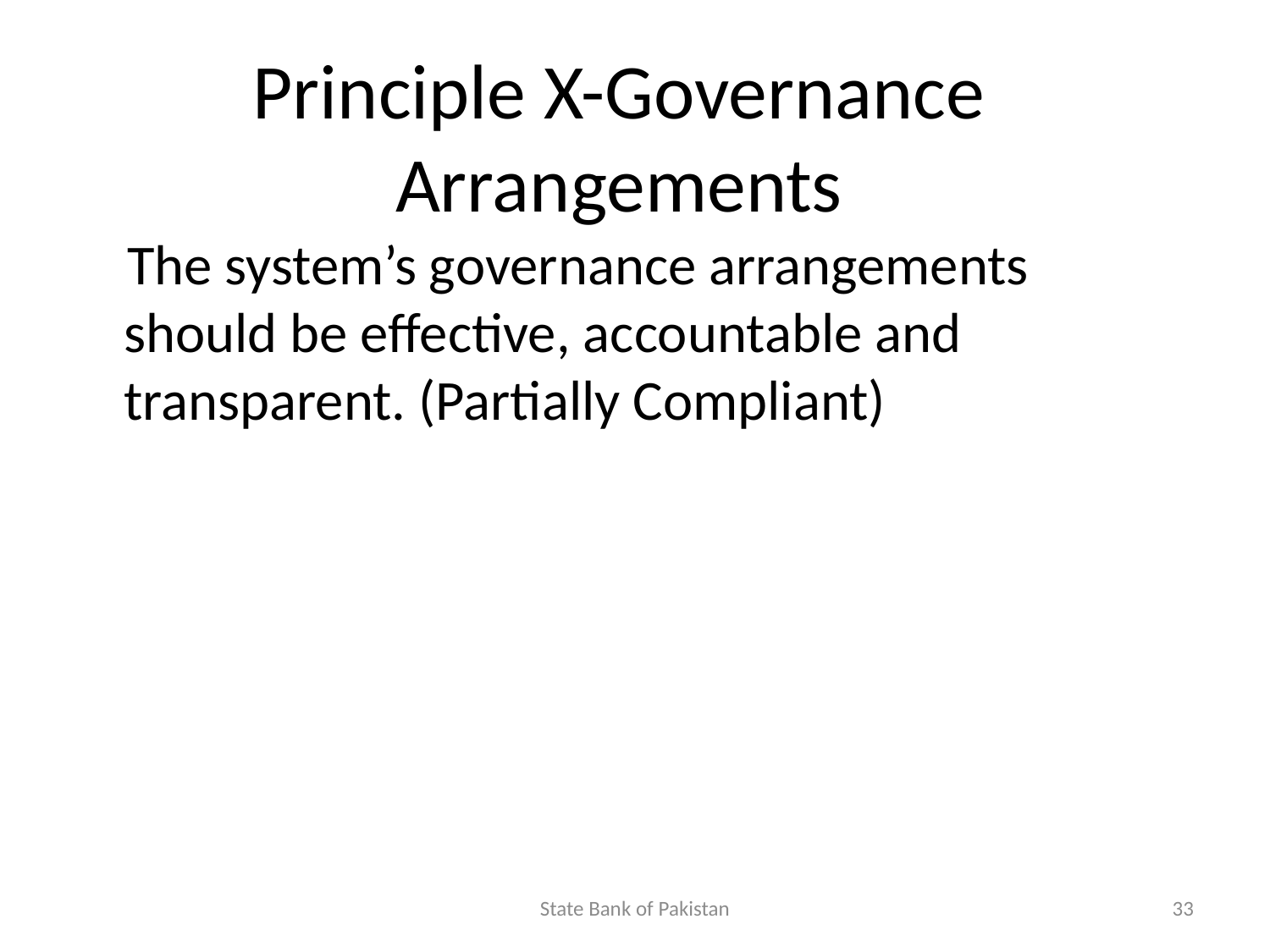

# Principle X-Governance Arrangements
    The system’s governance arrangements should be effective, accountable and transparent. (Partially Compliant)
State Bank of Pakistan
33